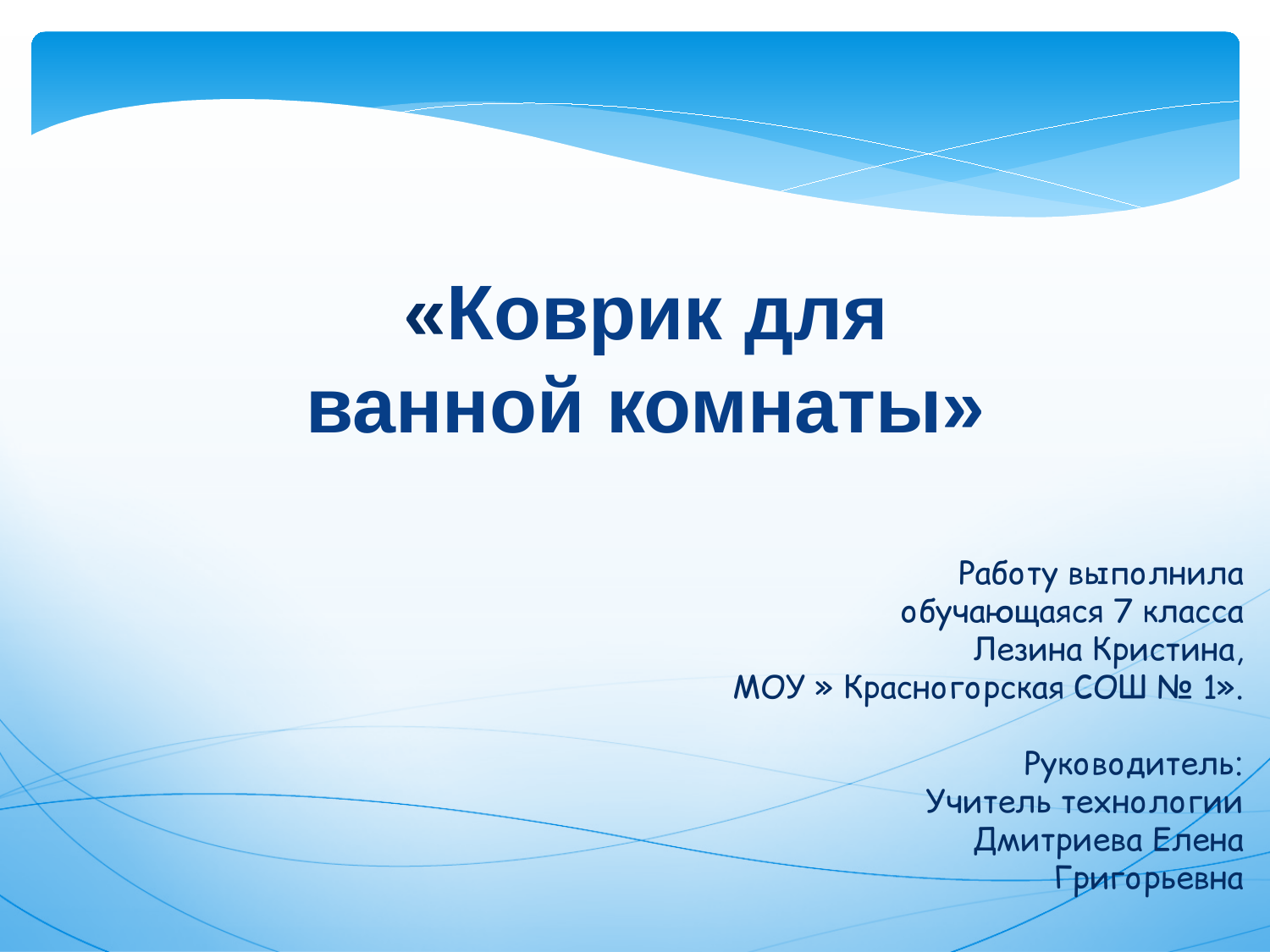

«Коврик для ванной комнаты»
Работу выполнила
обучающаяся 7 класса
Лезина Кристина,
МОУ » Красногорская СОШ № 1».

Руководитель:
Учитель технологии
Дмитриева Елена
Григорьевна